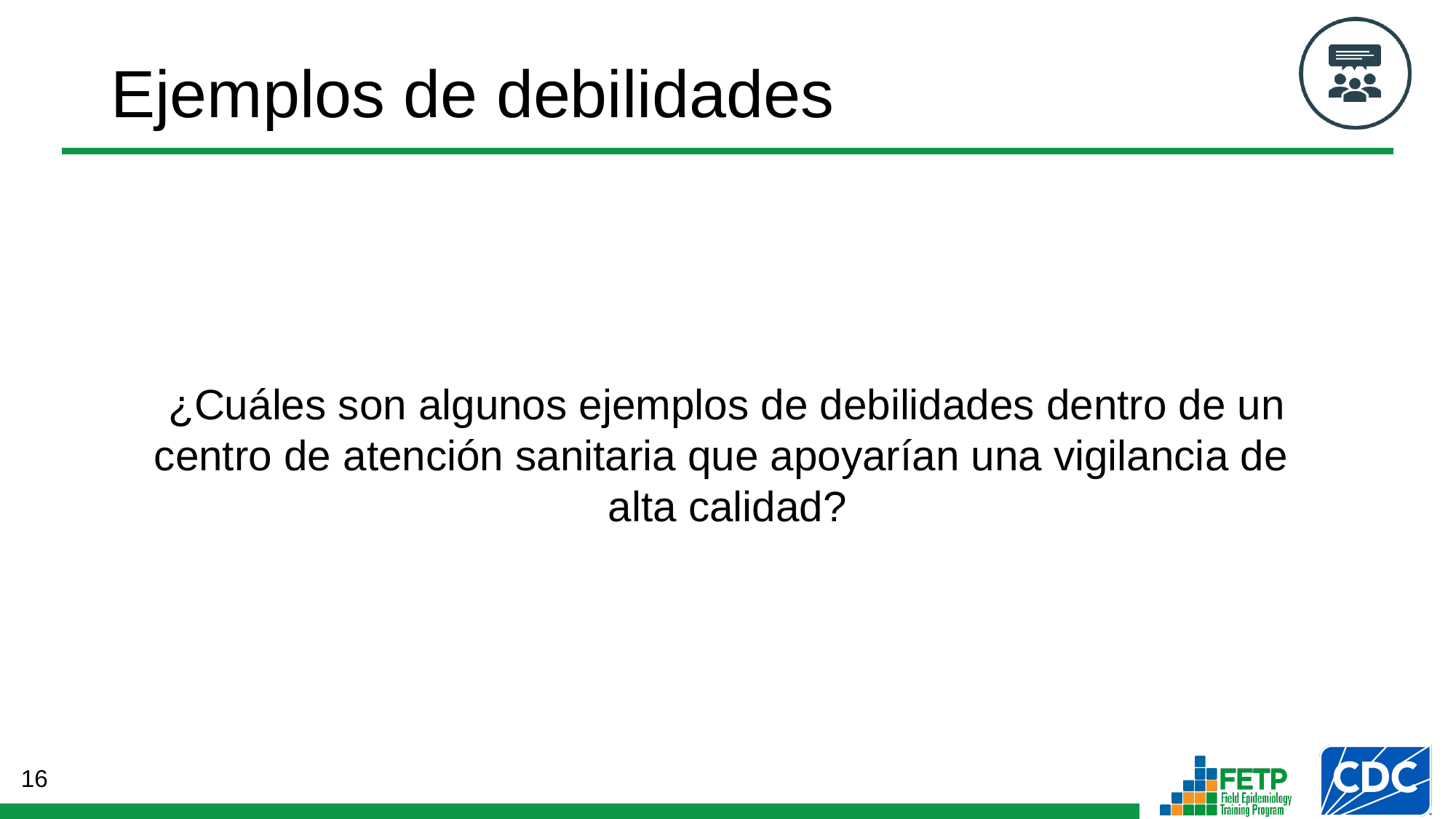

# Ejemplos de debilidades
¿Cuáles son algunos ejemplos de debilidades dentro de un centro de atención sanitaria que apoyarían una vigilancia de
alta calidad?